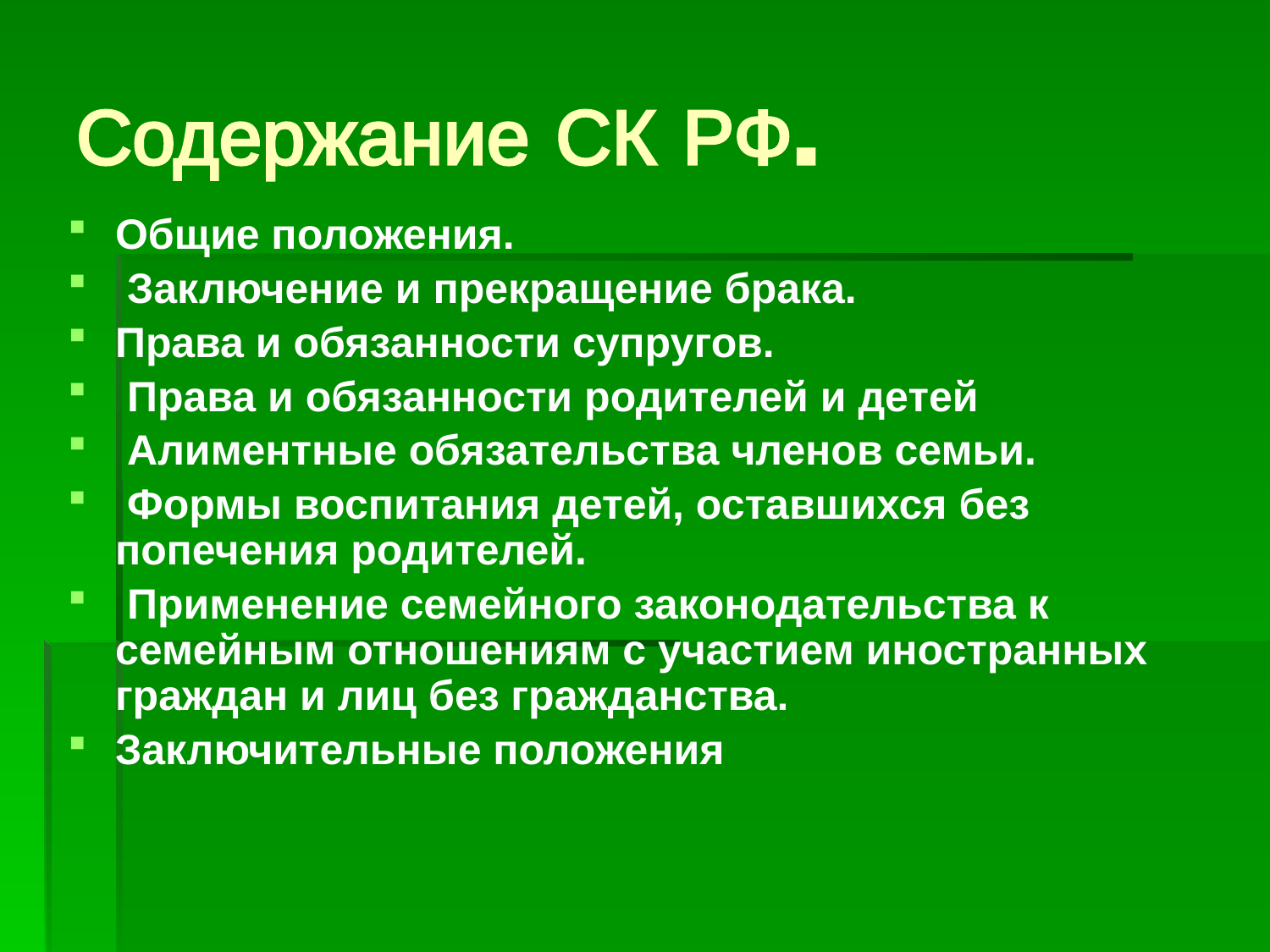

# Содержание СК РФ.
Общие положения.
 Заключение и прекращение брака.
Права и обязанности супругов.
 Права и обязанности родителей и детей
 Алиментные обязательства членов семьи.
 Формы воспитания детей, оставшихся без попечения родителей.
 Применение семейного законодательства к семейным отношениям с участием иностранных граждан и лиц без гражданства.
Заключительные положения